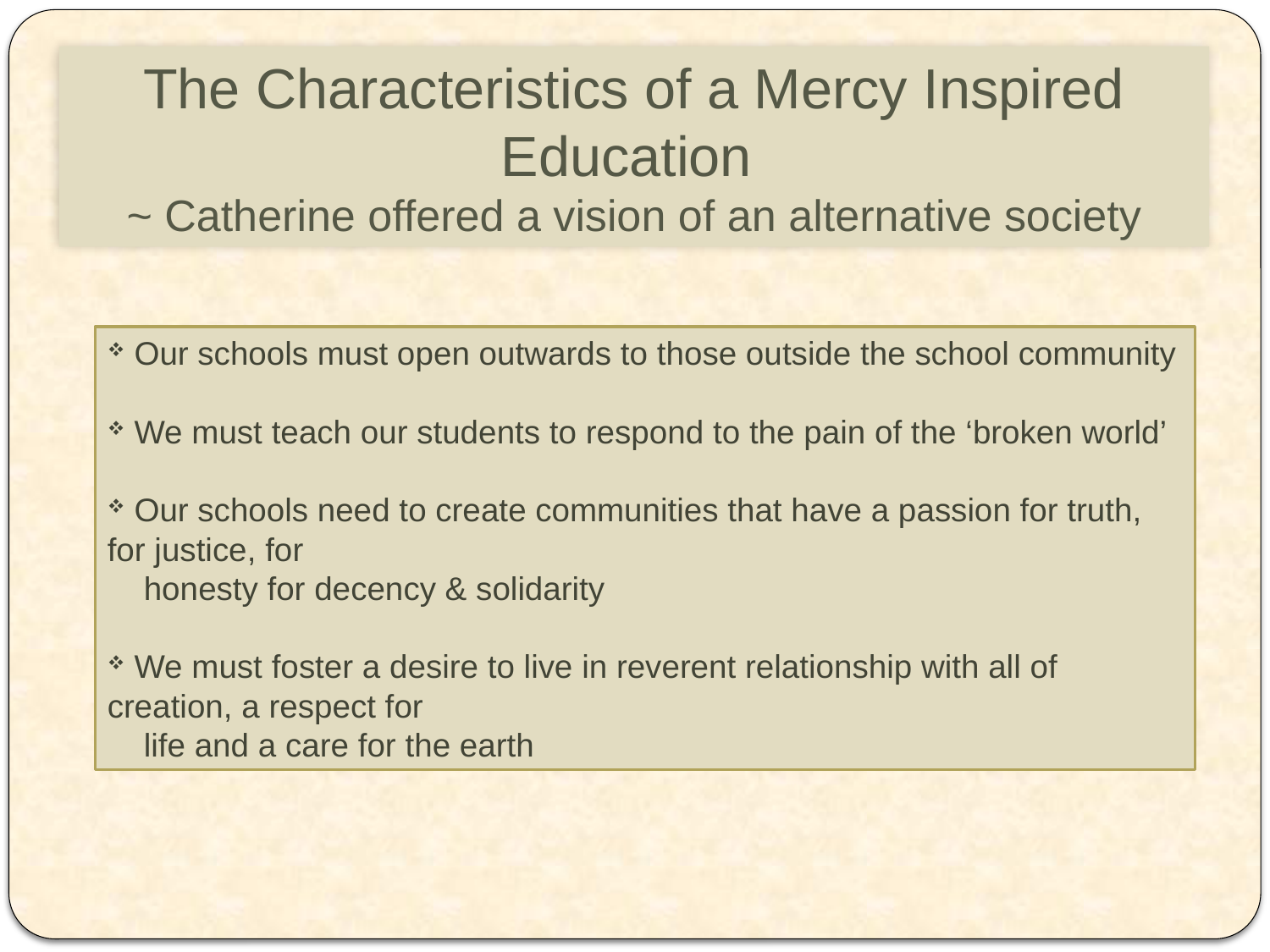

The Characteristics of a Mercy Inspired Education
~ Catherine offered a vision of an alternative society
 Our schools must open outwards to those outside the school community

 We must teach our students to respond to the pain of the ‘broken world’

 Our schools need to create communities that have a passion for truth, for justice, for
    honesty for decency & solidarity

 We must foster a desire to live in reverent relationship with all of creation, a respect for
    life and a care for the earth